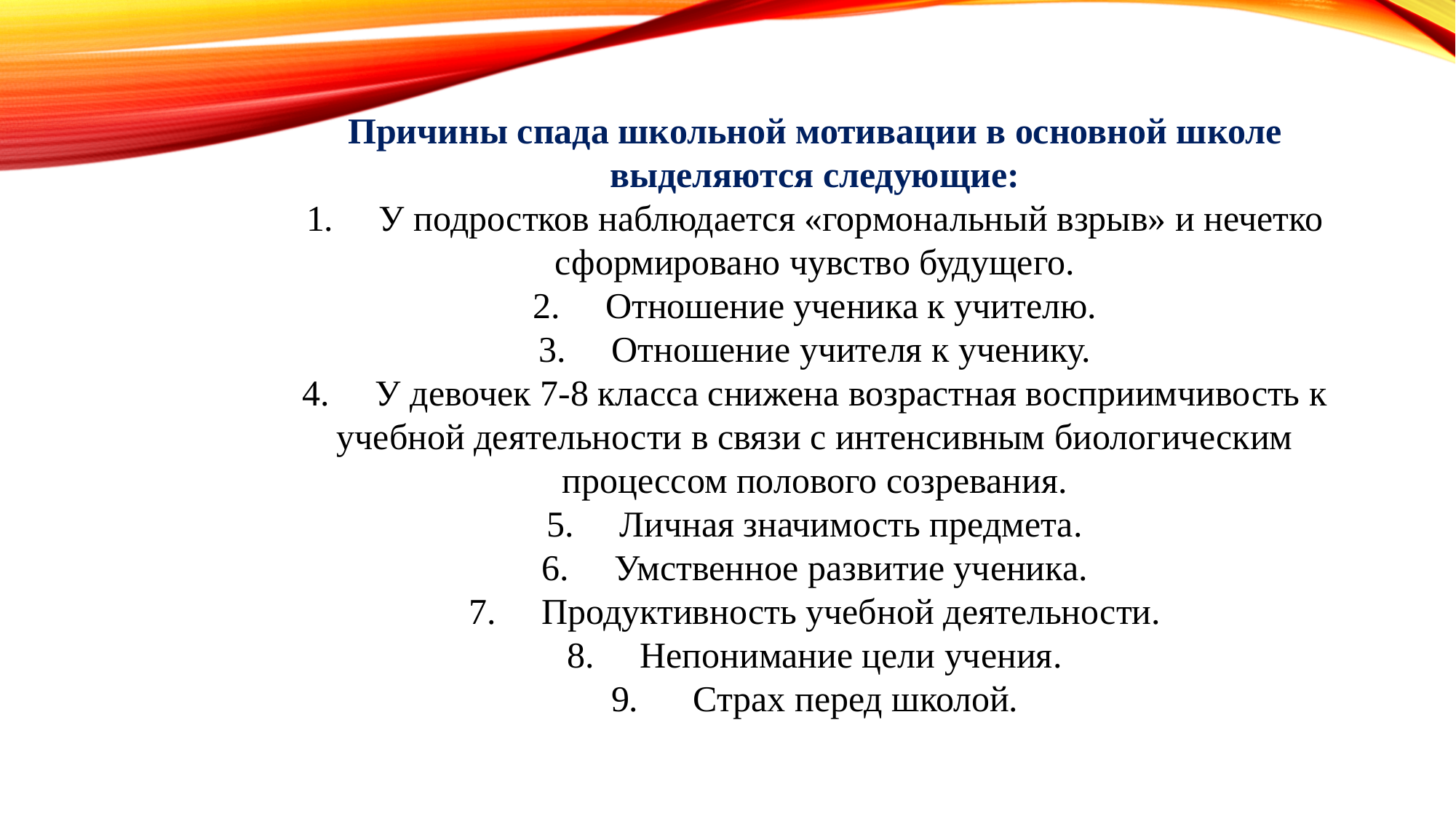

# Причины спада школьной мотивации в основной школе выделяются следующие: 1.     У подростков наблюдается «гормональный взрыв» и нечетко сформировано чувство будущего. 2.     Отношение ученика к учителю. 3.     Отношение учителя к ученику. 4.     У девочек 7-8 класса снижена возрастная восприимчивость к учебной деятельности в связи с интенсивным биологическим процессом полового созревания. 5.     Личная значимость предмета. 6.     Умственное развитие ученика. 7.     Продуктивность учебной деятельности. 8.     Непонимание цели учения. 9.      Страх перед школой.